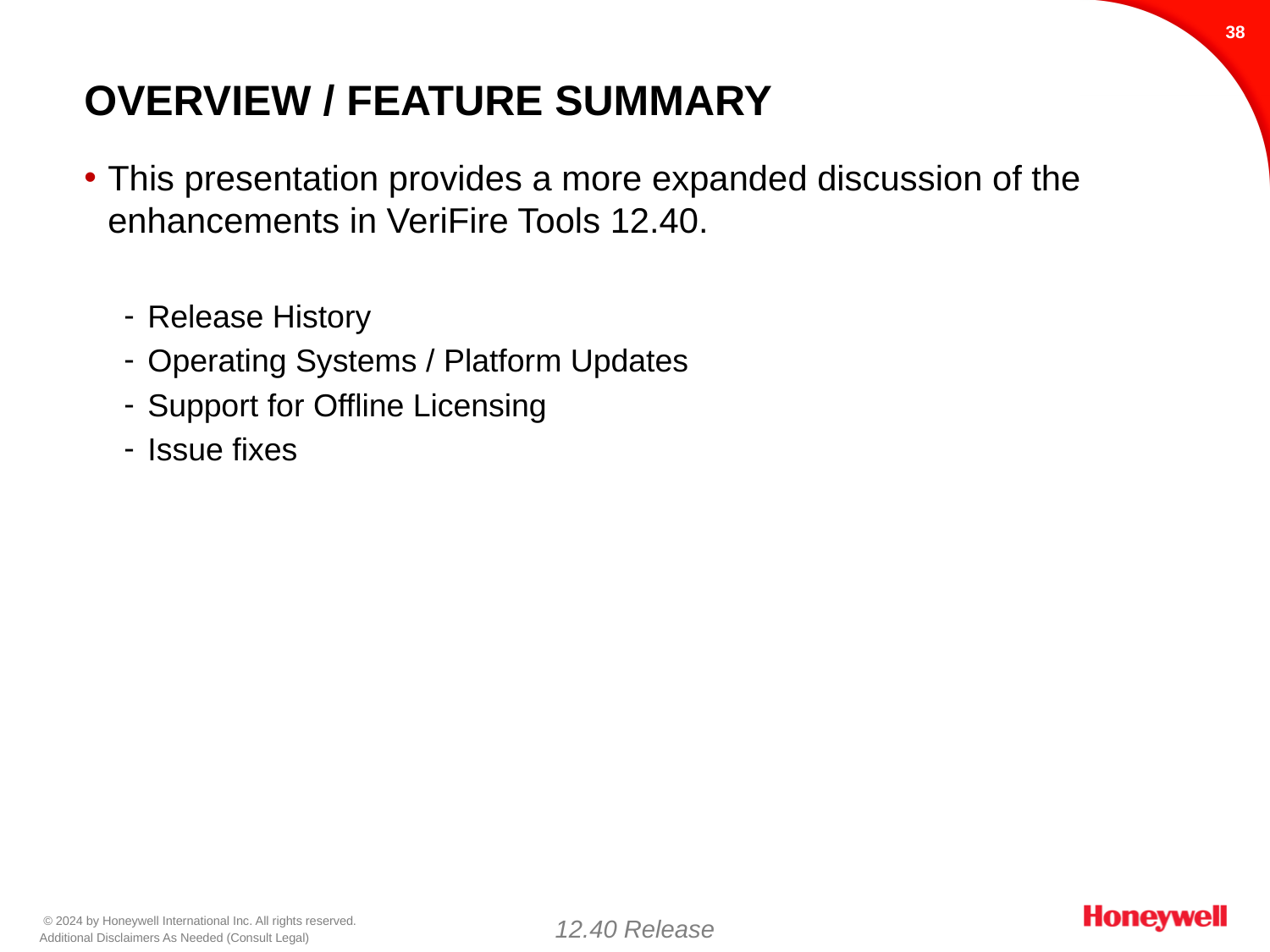

38
# Overview / Feature Summary
This presentation provides a more expanded discussion of the enhancements in VeriFire Tools 12.40.

Release History
Operating Systems / Platform Updates
Support for Offline Licensing
Issue fixes

12.40 Release